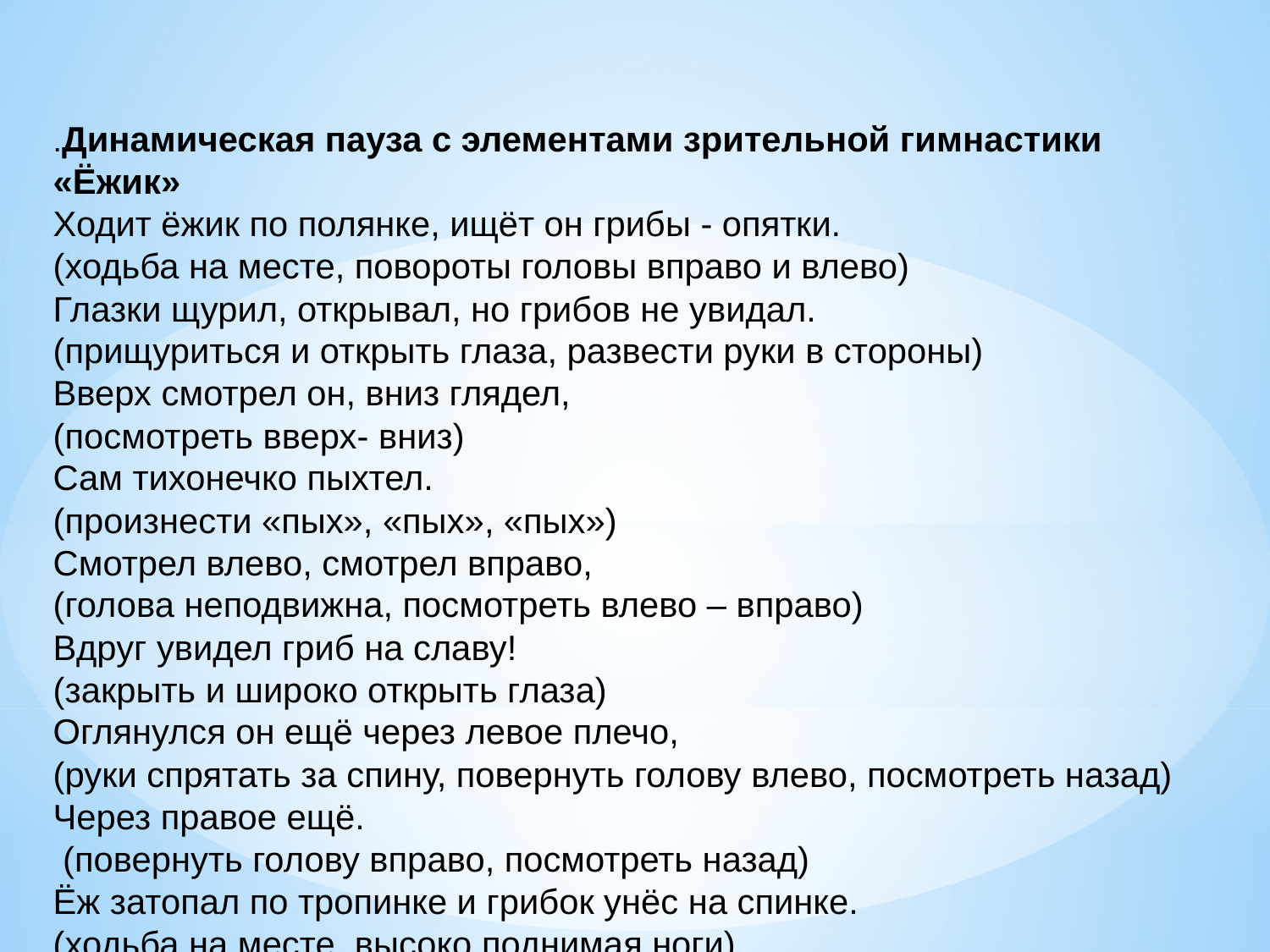

.Динамическая пауза с элементами зрительной гимнастики «Ёжик»
Ходит ёжик по полянке, ищёт он грибы - опятки.
(ходьба на месте, повороты головы вправо и влево)
Глазки щурил, открывал, но грибов не увидал.
(прищуриться и открыть глаза, развести руки в стороны)
Вверх смотрел он, вниз глядел,
(посмотреть вверх- вниз)
Сам тихонечко пыхтел.
(произнести «пых», «пых», «пых»)
Смотрел влево, смотрел вправо,
(голова неподвижна, посмотреть влево – вправо)
Вдруг увидел гриб на славу!
(закрыть и широко открыть глаза)
Оглянулся он ещё через левое плечо,
(руки спрятать за спину, повернуть голову влево, посмотреть назад)
Через правое ещё.
 (повернуть голову вправо, посмотреть назад)
Ёж затопал по тропинке и грибок унёс на спинке.
(ходьба на месте, высоко поднимая ноги)